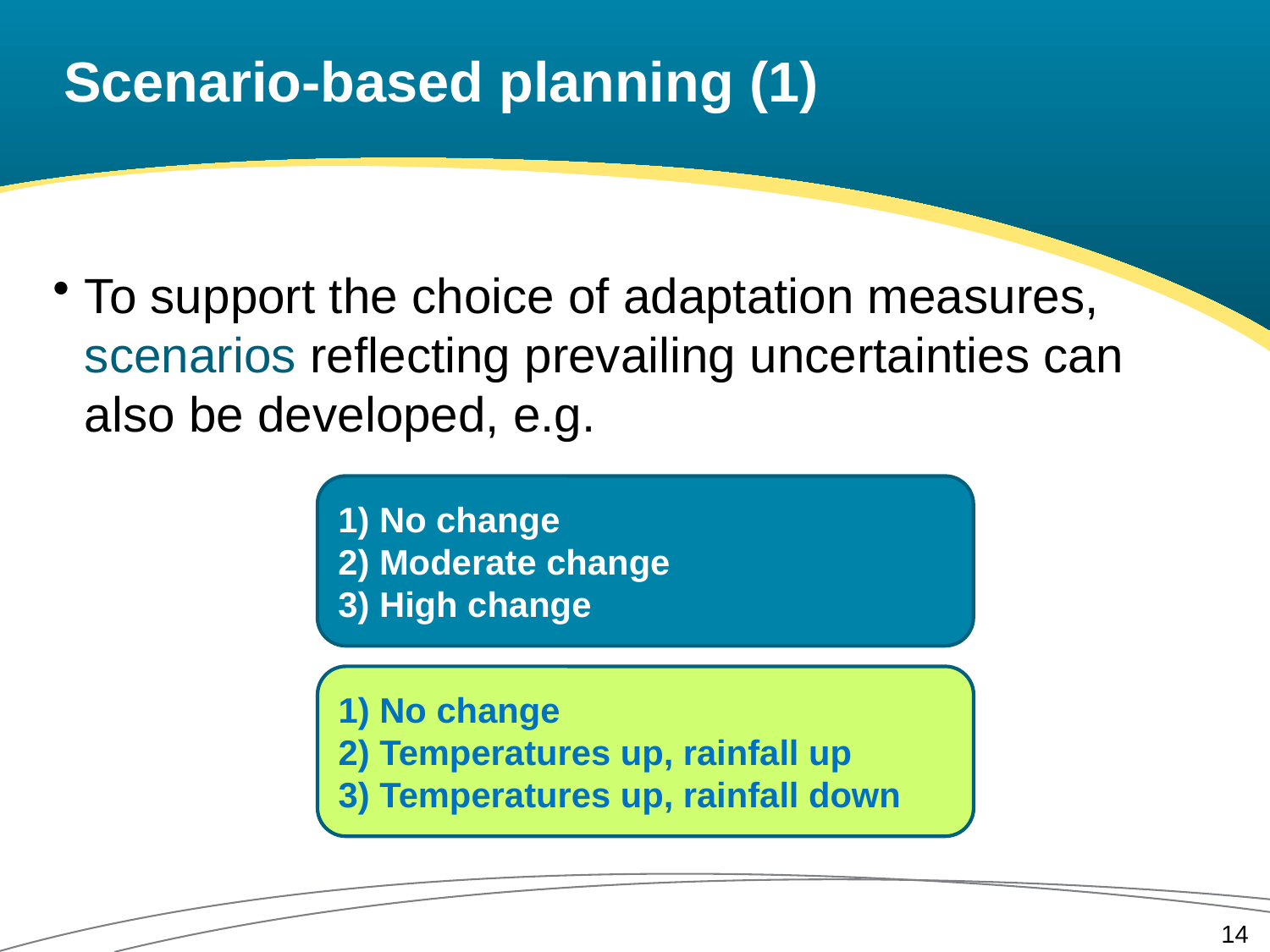

# Scenario-based planning (1)
To support the choice of adaptation measures, scenarios reflecting prevailing uncertainties can
also be developed, e.g.
1) No change
2) Moderate change
3) High change
1) No change
2) Temperatures up, rainfall up
3) Temperatures up, rainfall down
14